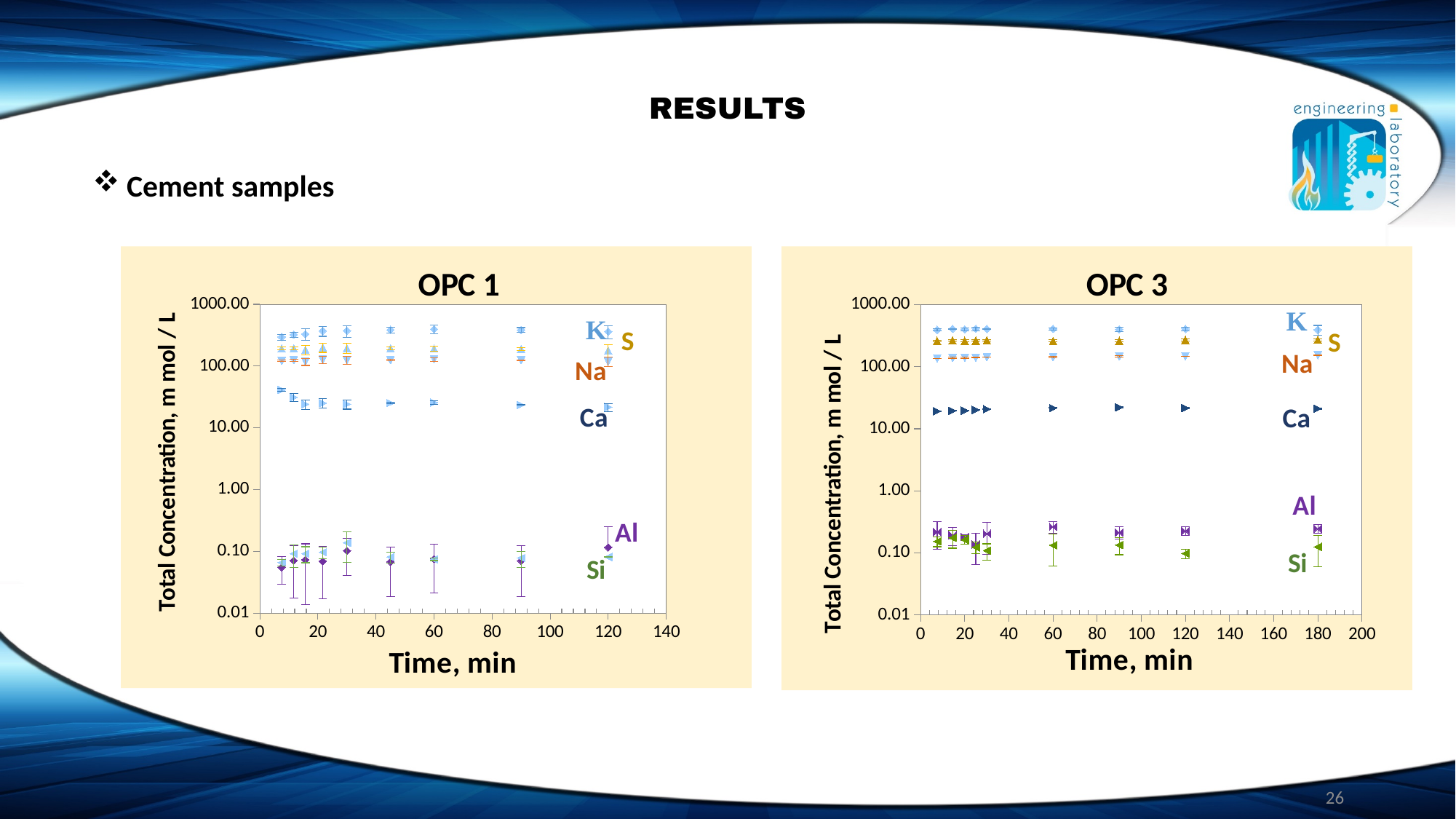

# RESULTS
Cement samples

### Chart: OPC 1

| Category | K | Na | S | Ca | Si  | Al |
|---|---|---|---|---|---|---|

### Chart: OPC 3

| Category | K | Na | S | Ca | Si  | Al |
|---|---|---|---|---|---|---|
26